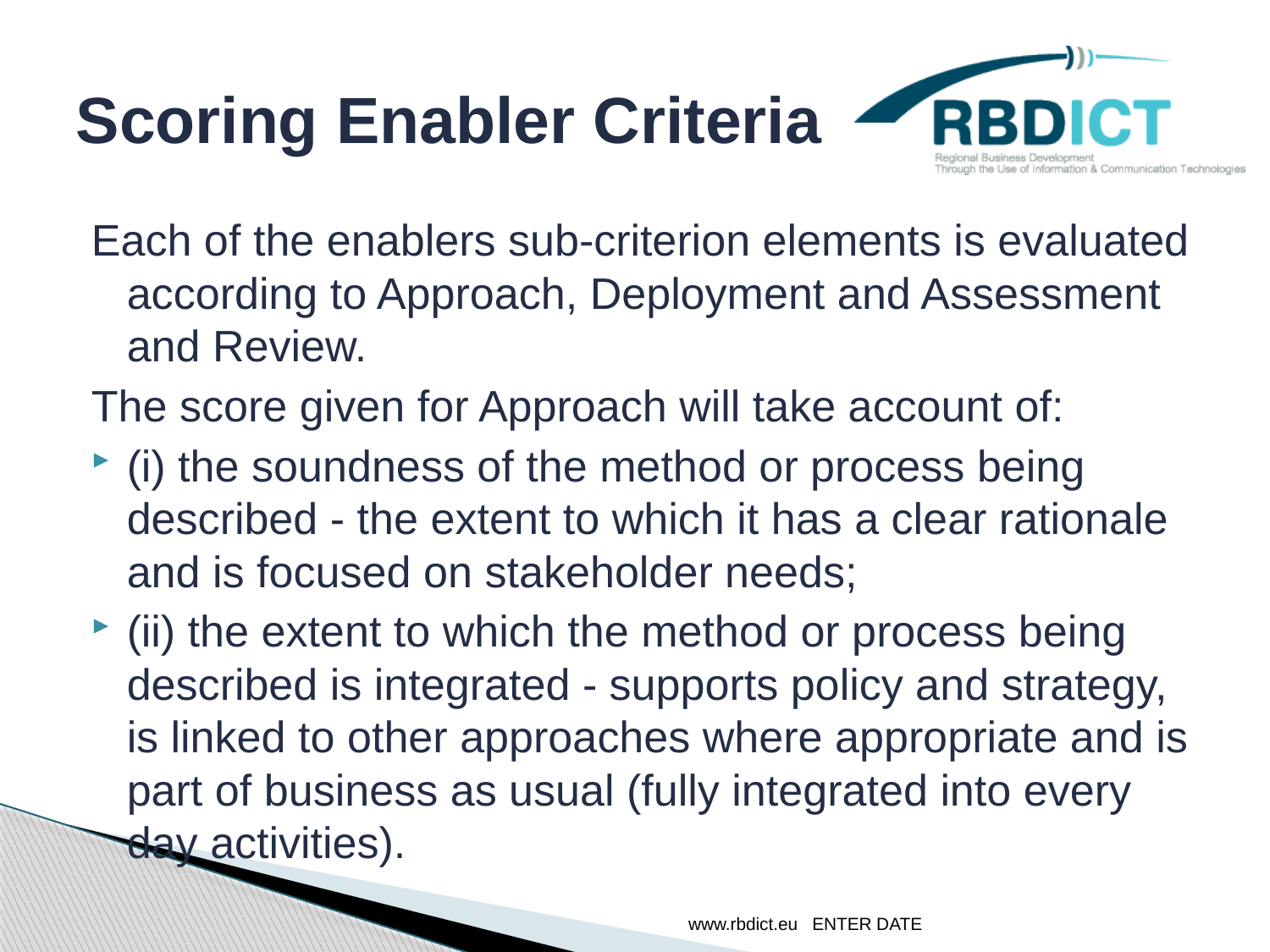

# Scoring Enabler Criteria
Each of the enablers sub-criterion elements is evaluated according to Approach, Deployment and Assessment and Review.
The score given for Approach will take account of:
(i) the soundness of the method or process being described - the extent to which it has a clear rationale and is focused on stakeholder needs;
(ii) the extent to which the method or process being described is integrated - supports policy and strategy, is linked to other approaches where appropriate and is part of business as usual (fully integrated into every day activities).
www.rbdict.eu   ENTER DATE